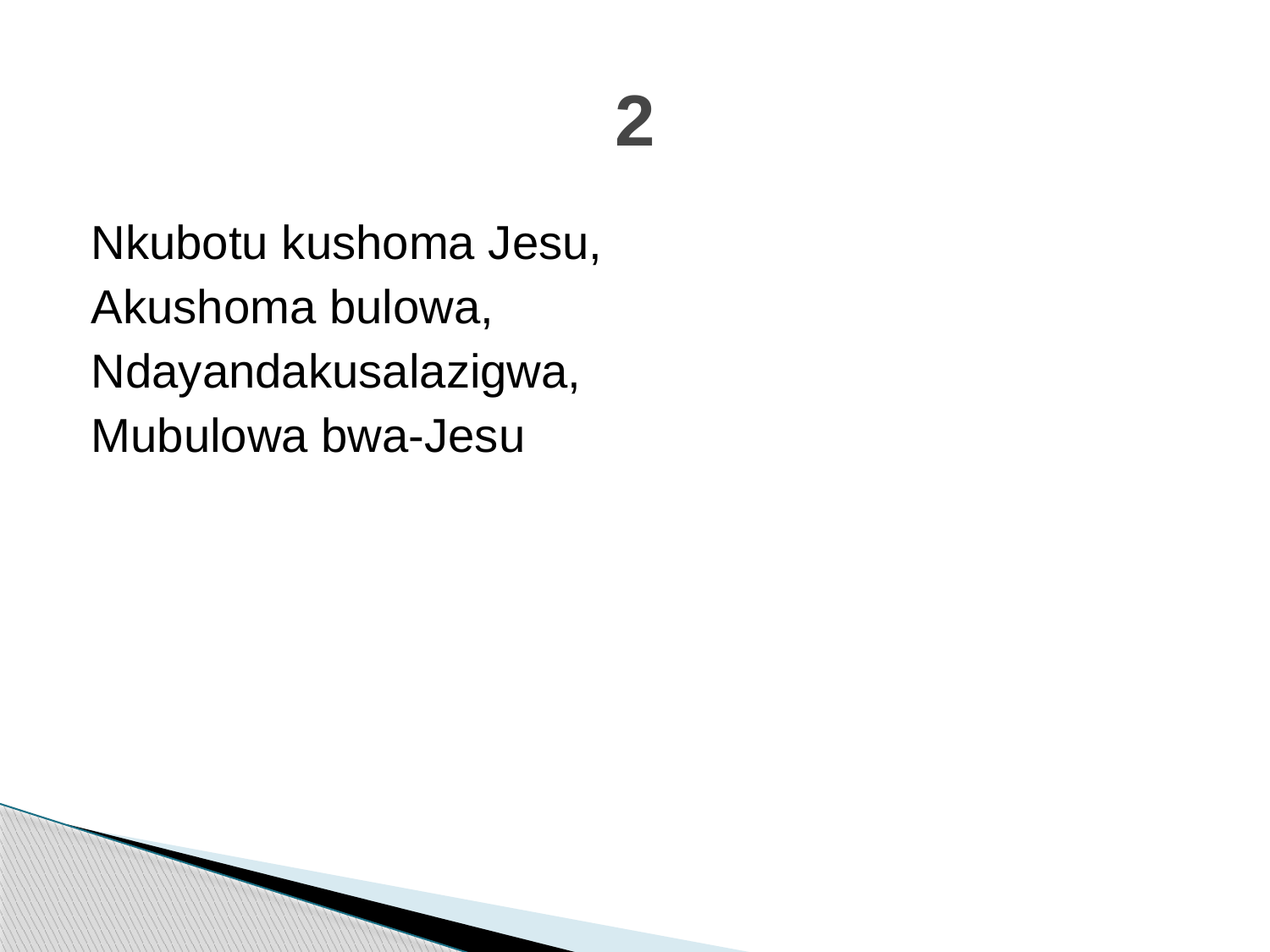

# 2
Nkubotu kushoma Jesu,
Akushoma bulowa,
Ndayandakusalazigwa,
Mubulowa bwa-Jesu